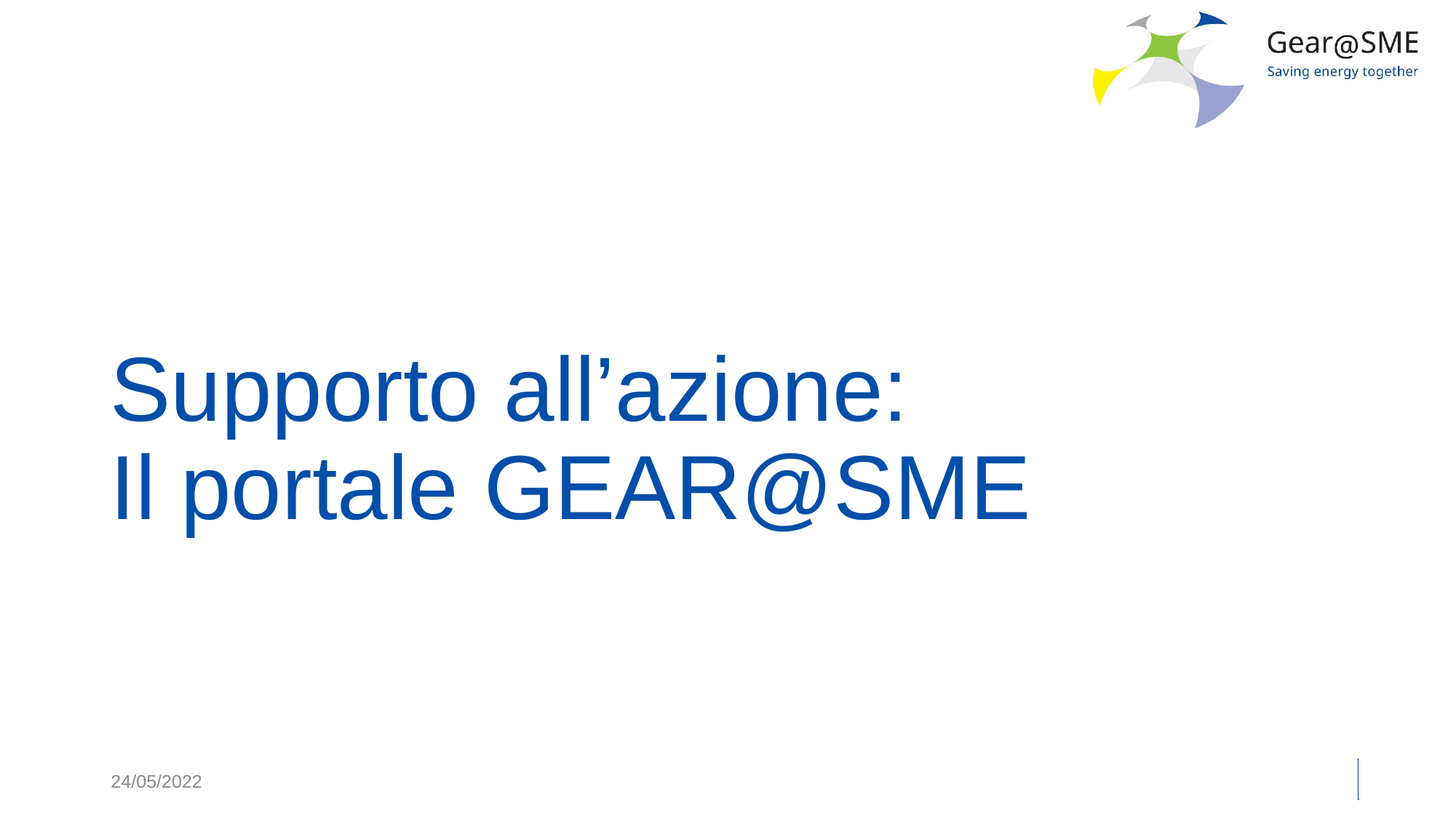

# Supporto all’azione: Il portale GEAR@SME

24/05/2022